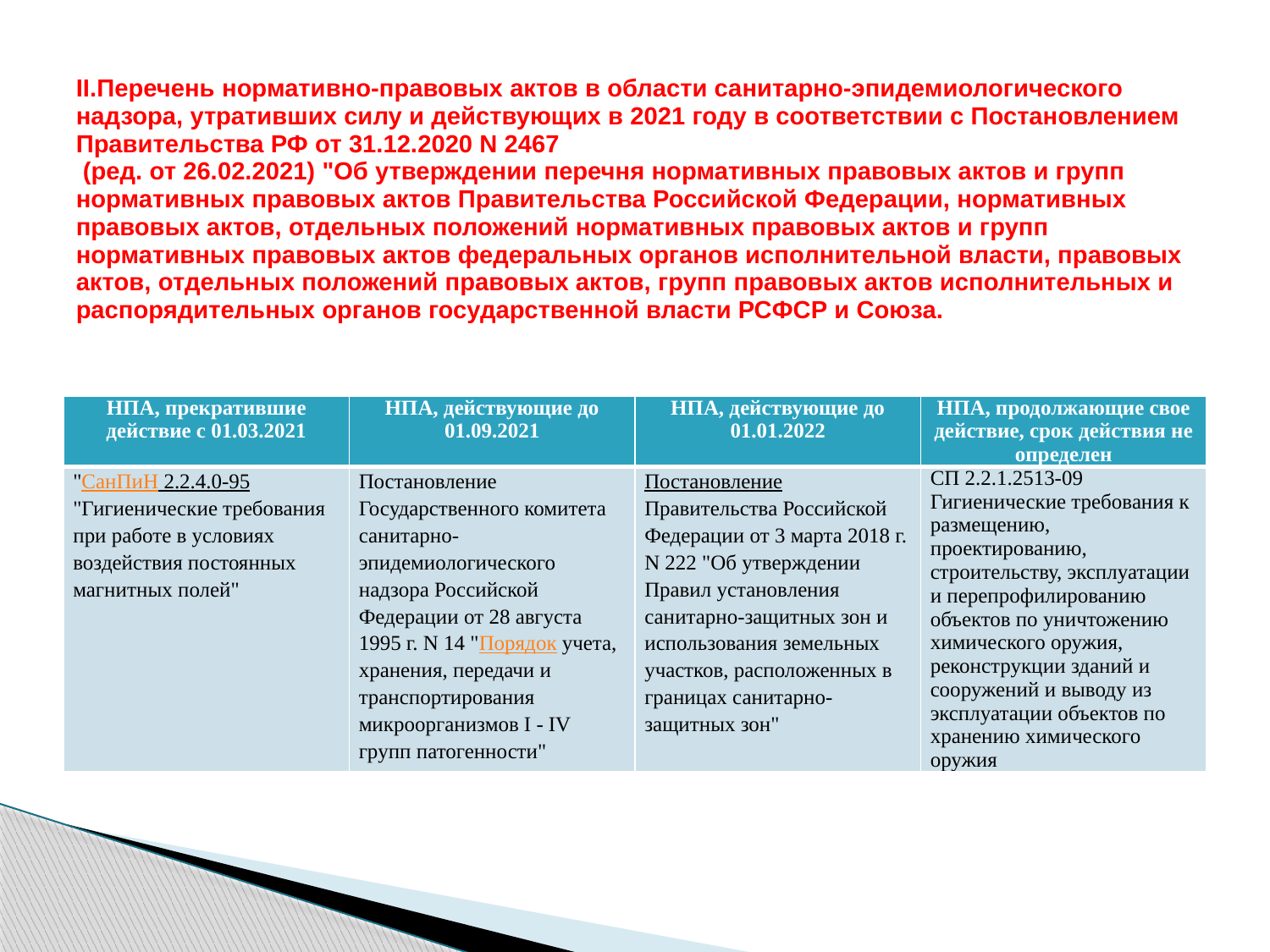

# II.Перечень нормативно-правовых актов в области санитарно-эпидемиологического надзора, утративших силу и действующих в 2021 году в соответствии с Постановлением Правительства РФ от 31.12.2020 N 2467  (ред. от 26.02.2021) "Об утверждении перечня нормативных правовых актов и групп нормативных правовых актов Правительства Российской Федерации, нормативных правовых актов, отдельных положений нормативных правовых актов и групп нормативных правовых актов федеральных органов исполнительной власти, правовых актов, отдельных положений правовых актов, групп правовых актов исполнительных и распорядительных органов государственной власти РСФСР и Союза.
| НПА, прекратившие действие с 01.03.2021 | НПА, действующие до 01.09.2021 | НПА, действующие до 01.01.2022 | НПА, продолжающие свое действие, срок действия не определен |
| --- | --- | --- | --- |
| "СанПиН 2.2.4.0-95 "Гигиенические требования при работе в условиях воздействия постоянных магнитных полей" | Постановление Государственного комитета санитарно-эпидемиологического надзора Российской Федерации от 28 августа 1995 г. N 14 "Порядок учета, хранения, передачи и транспортирования микроорганизмов I - IV групп патогенности" | Постановление Правительства Российской Федерации от 3 марта 2018 г. N 222 "Об утверждении Правил установления санитарно-защитных зон и использования земельных участков, расположенных в границах санитарно-защитных зон" | СП 2.2.1.2513-09 Гигиенические требования к размещению, проектированию, строительству, эксплуатации и перепрофилированию объектов по уничтожению химического оружия, реконструкции зданий и сооружений и выводу из эксплуатации объектов по хранению химического оружия |